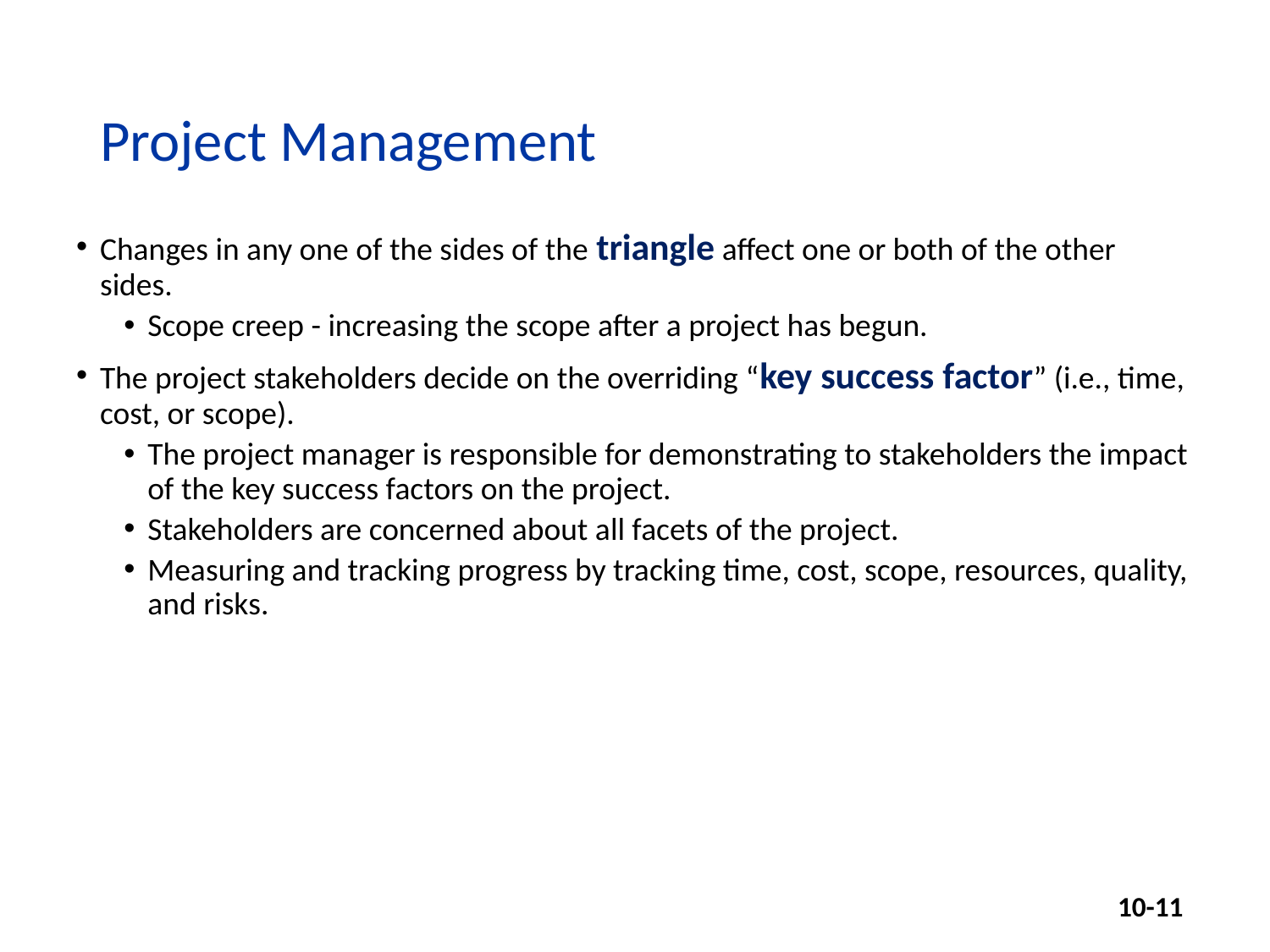

# Project Management
Changes in any one of the sides of the triangle affect one or both of the other sides.
Scope creep - increasing the scope after a project has begun.
The project stakeholders decide on the overriding “key success factor” (i.e., time, cost, or scope).
The project manager is responsible for demonstrating to stakeholders the impact of the key success factors on the project.
Stakeholders are concerned about all facets of the project.
Measuring and tracking progress by tracking time, cost, scope, resources, quality, and risks.